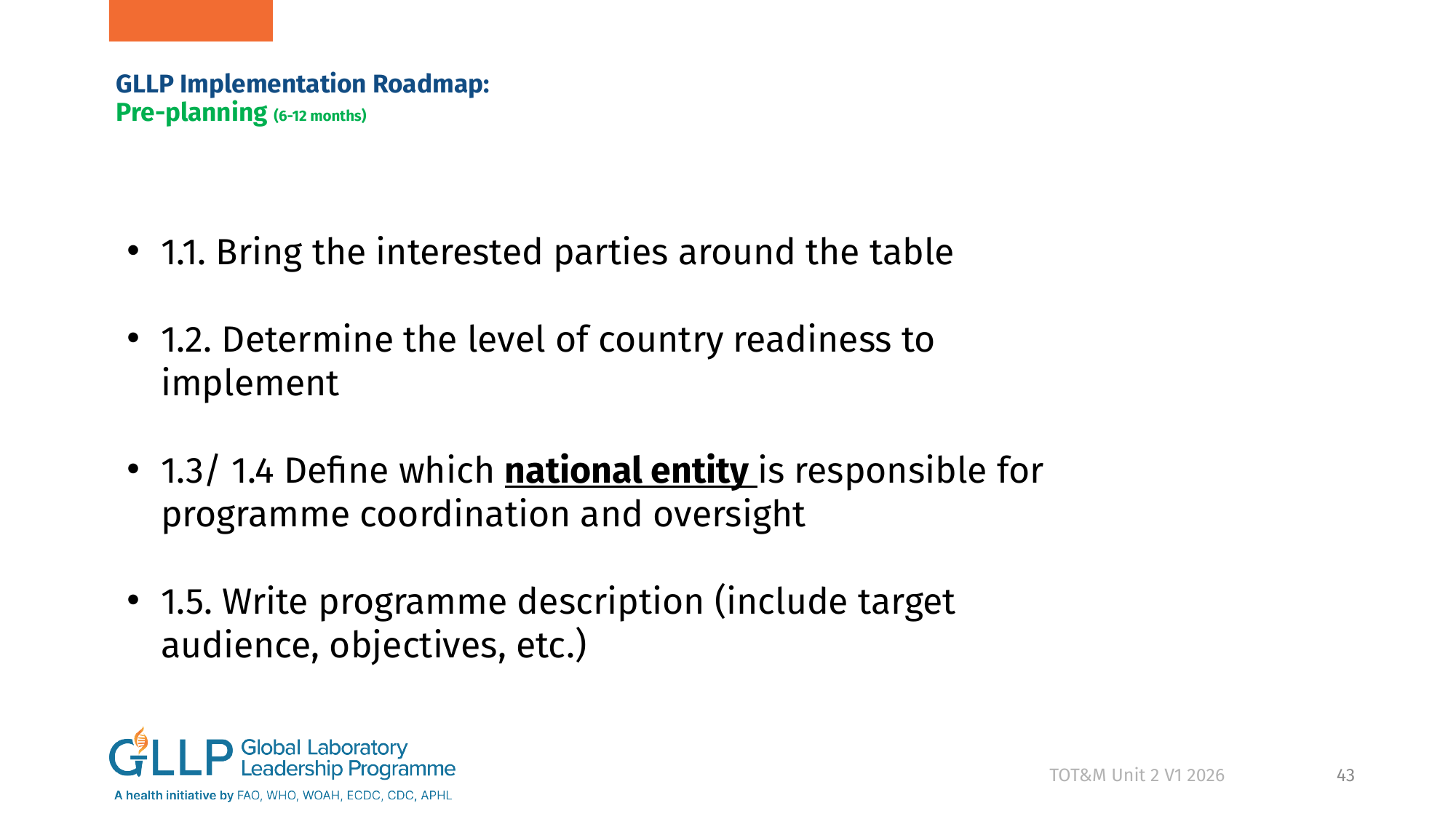

# GLLP Implementation Roadmap: Pre-planning (6-12 months)
1.1. Bring the interested parties around the table​

1.2. Determine the level of country readiness to implement

1.3/ 1.4 Define which national entity is responsible for programme coordination and oversight​

1.5. Write programme description (include target audience, objectives, etc.)​
TOT&M Unit 2 V1 2026
43